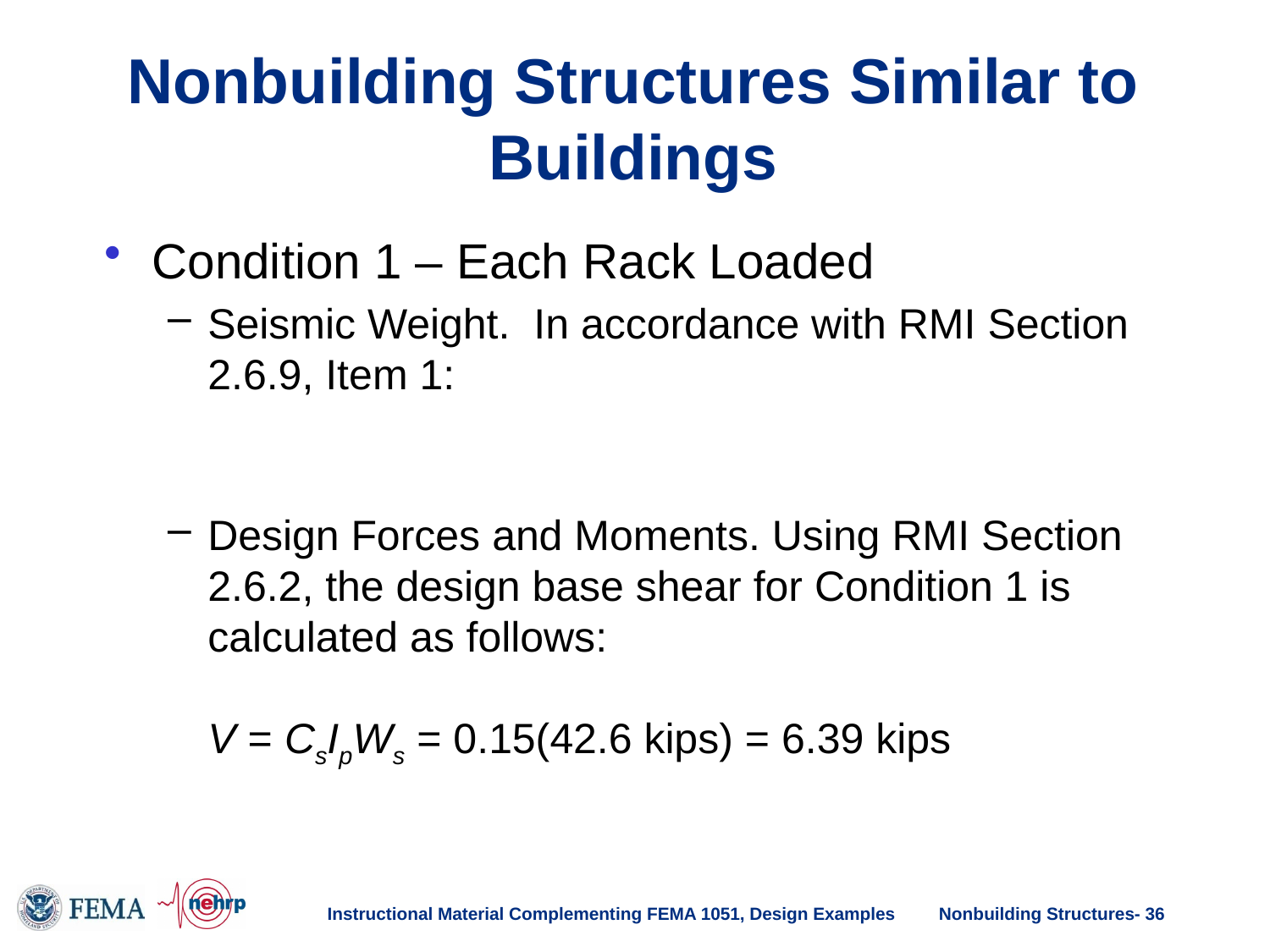

# Nonbuilding Structures Similar to Buildings
Condition 1 – Each Rack Loaded
Seismic Weight.  In accordance with RMI Section 2.6.9, Item 1:
Design Forces and Moments. Using RMI Section 2.6.2, the design base shear for Condition 1 is calculated as follows:
V = CsIpWs = 0.15(42.6 kips) = 6.39 kips
Ws = 4(5)(8 ft)(3 ft)[0.67(125 psf)+5 psf] = 42.6 kips
Instructional Material Complementing FEMA 1051, Design Examples
Nonbuilding Structures- 36